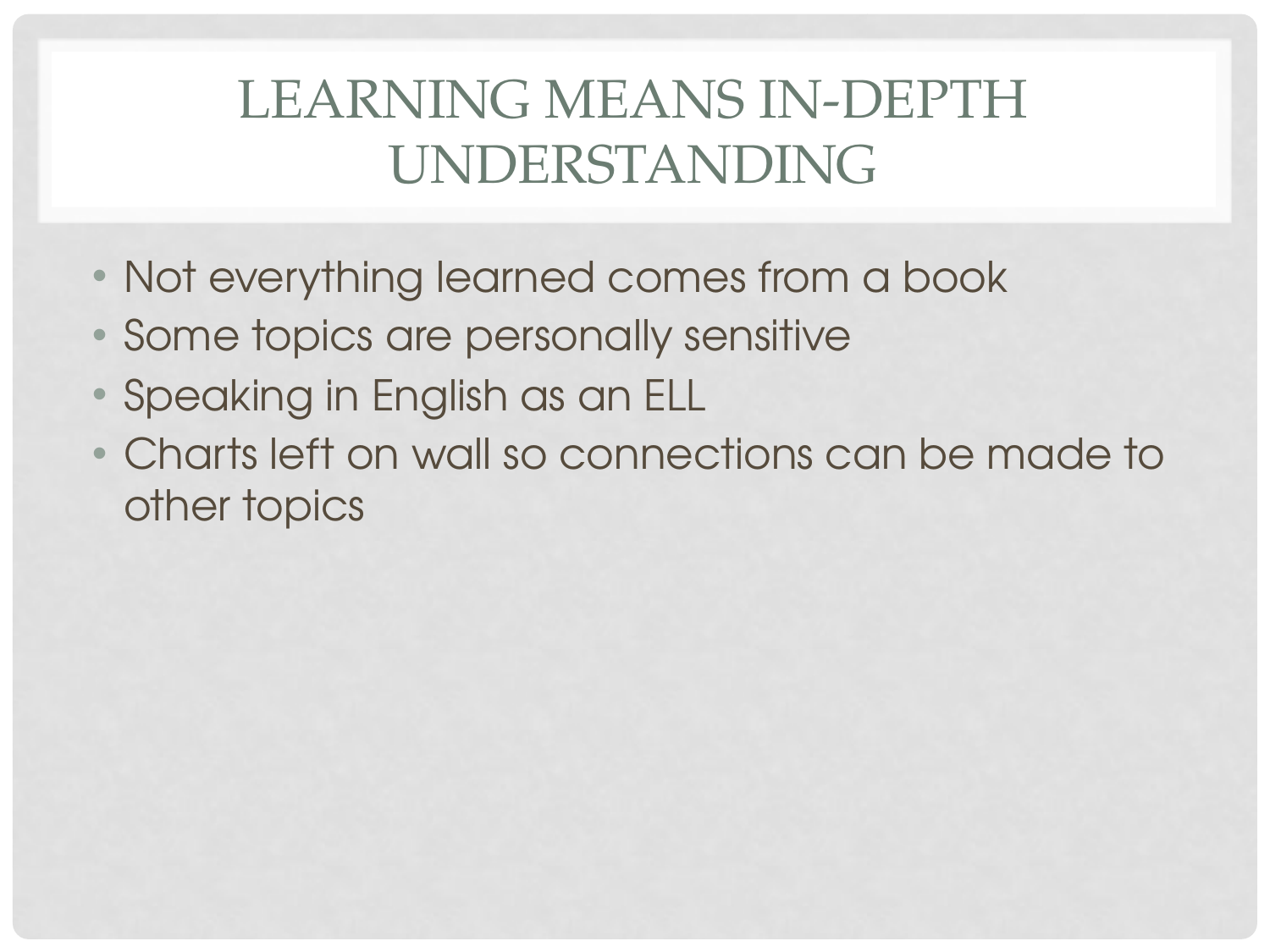

# Learning Means in-depth understanding
Not everything learned comes from a book
Some topics are personally sensitive
Speaking in English as an ELL
Charts left on wall so connections can be made to other topics